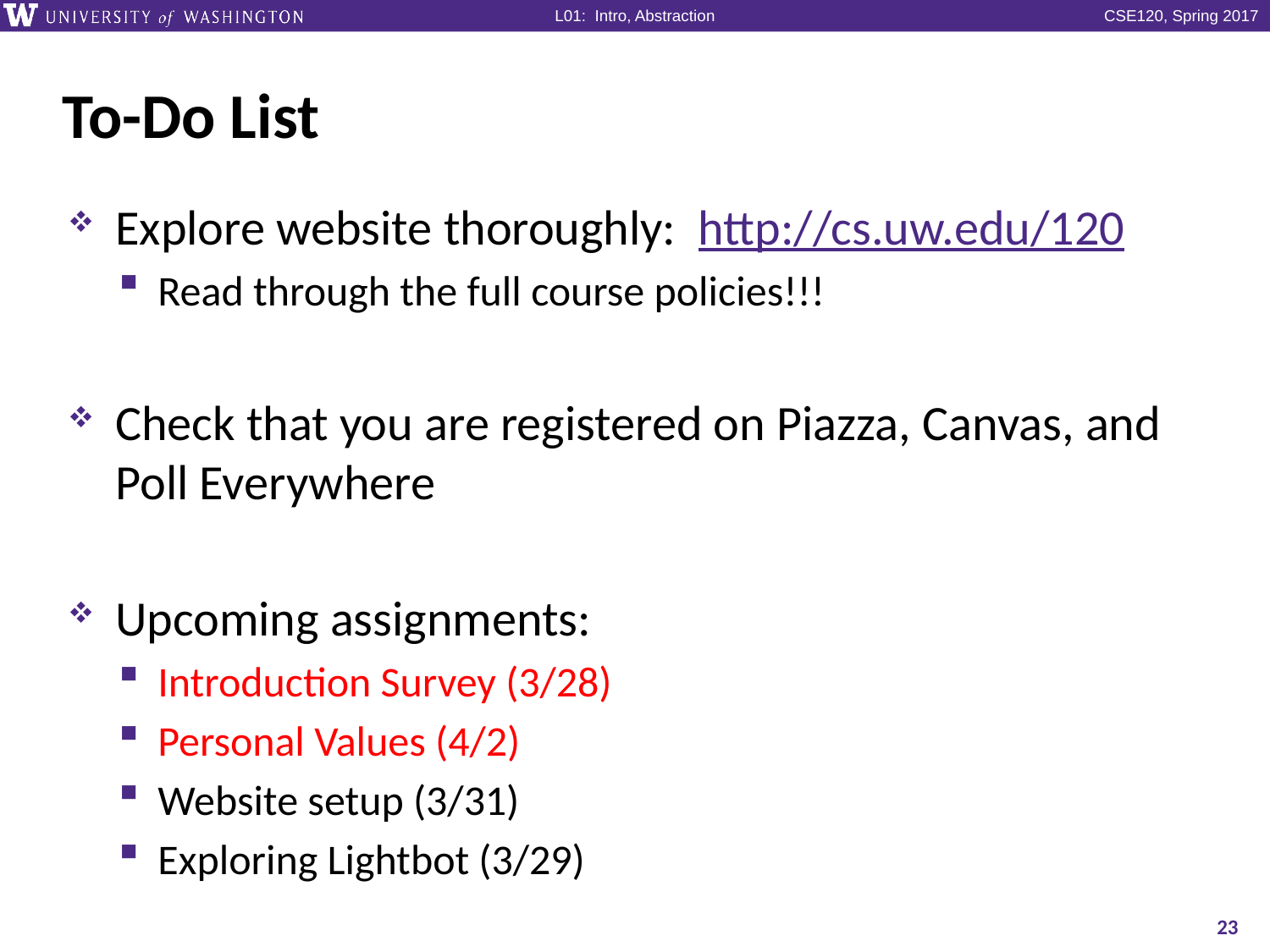

# To-Do List
Explore website thoroughly:  http://cs.uw.edu/120
Read through the full course policies!!!

Check that you are registered on Piazza, Canvas, and Poll Everywhere

Upcoming assignments:
Introduction Survey (3/28)
Personal Values (4/2)
Website setup (3/31)
Exploring Lightbot (3/29)
23